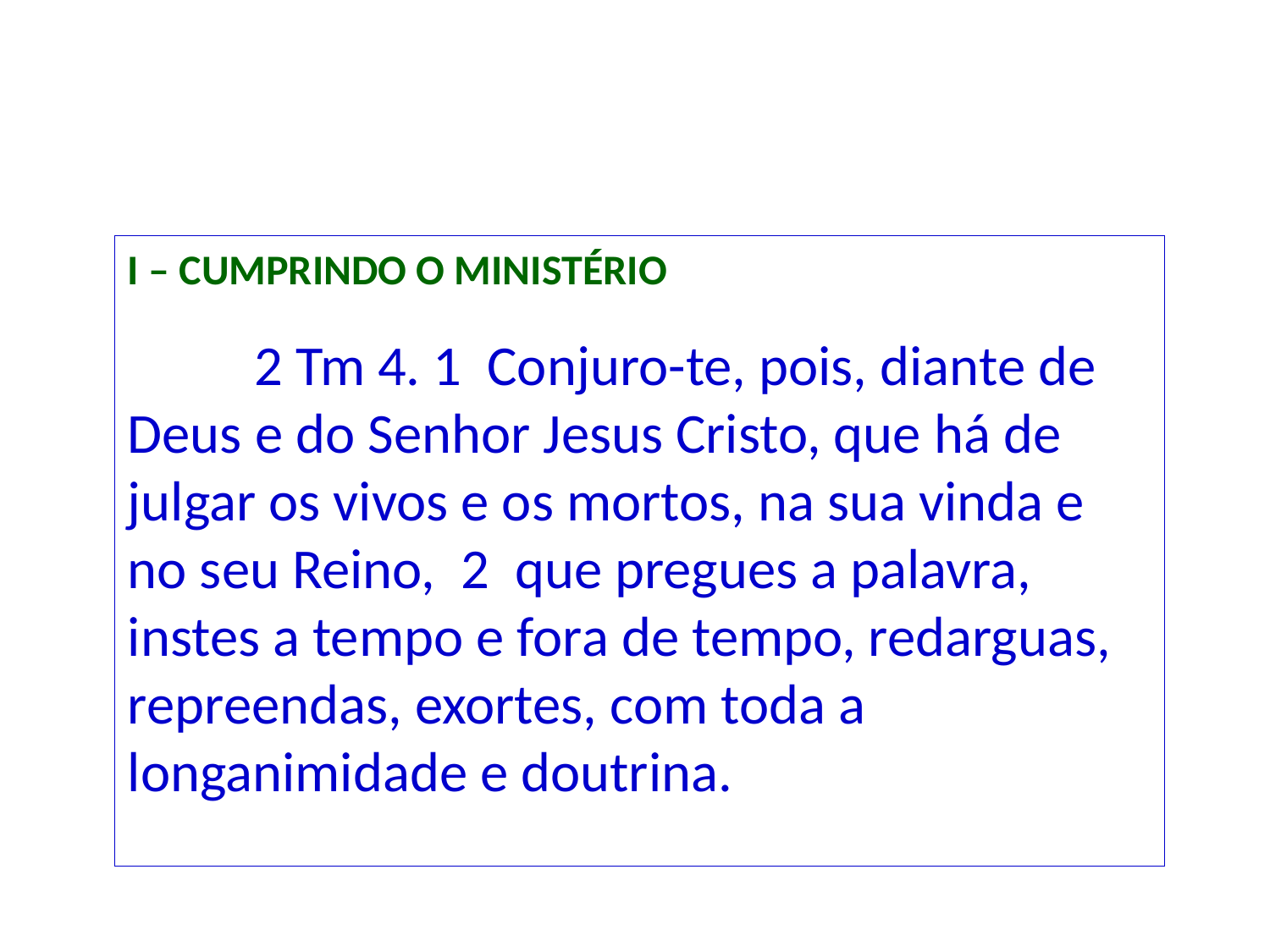

I – CUMPRINDO O MINISTÉRIO

	2 Tm 4. 1  Conjuro-te, pois, diante de Deus e do Senhor Jesus Cristo, que há de julgar os vivos e os mortos, na sua vinda e no seu Reino,  2  que pregues a palavra, instes a tempo e fora de tempo, redarguas, repreendas, exortes, com toda a longanimidade e doutrina.